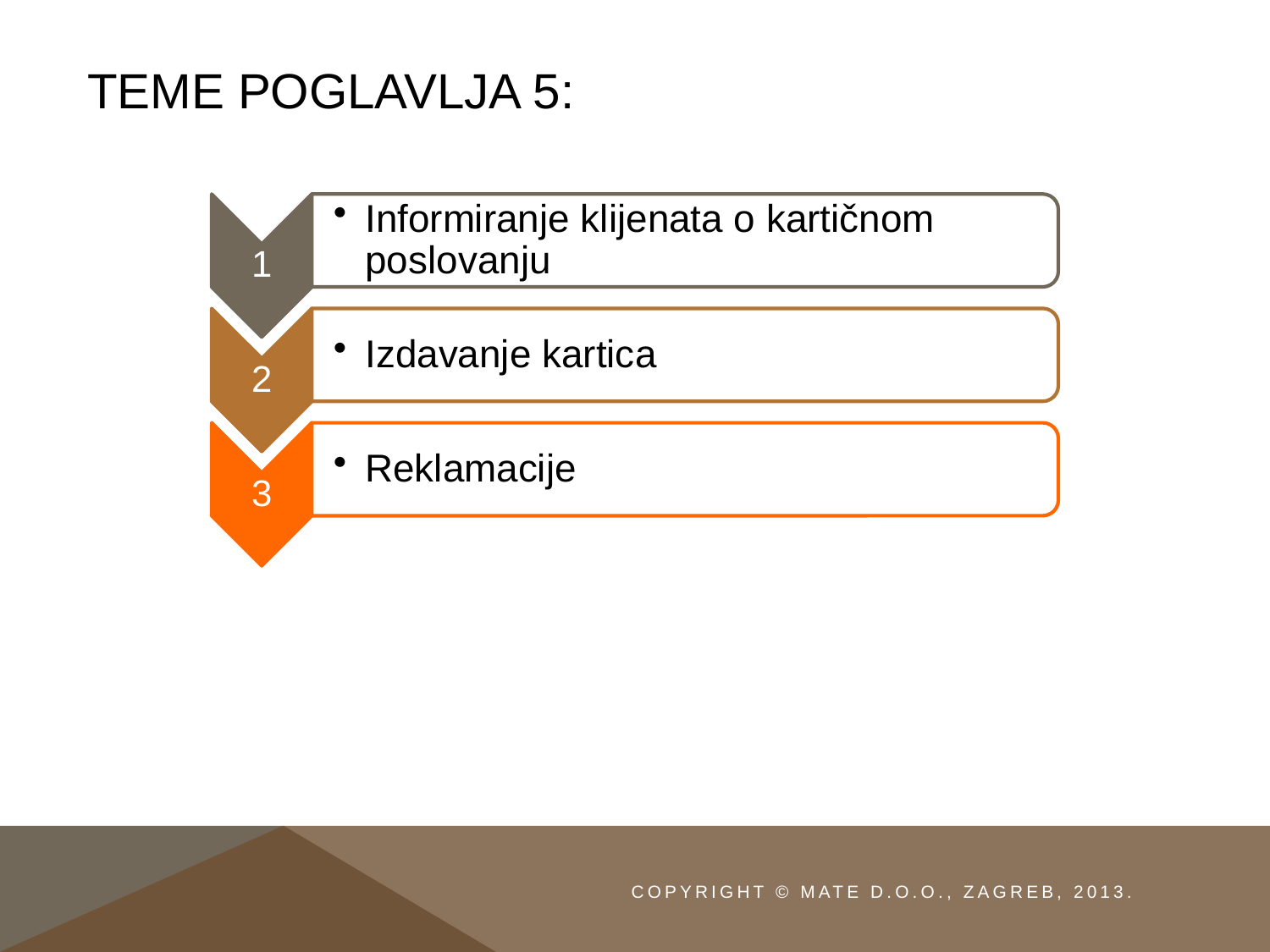

# TEME POGLAVLJA 5:
1
Informiranje klijenata o kartičnom poslovanju
2
Izdavanje kartica
3
Reklamacije
Copyright © MATE d.o.o., Zagreb, 2013.